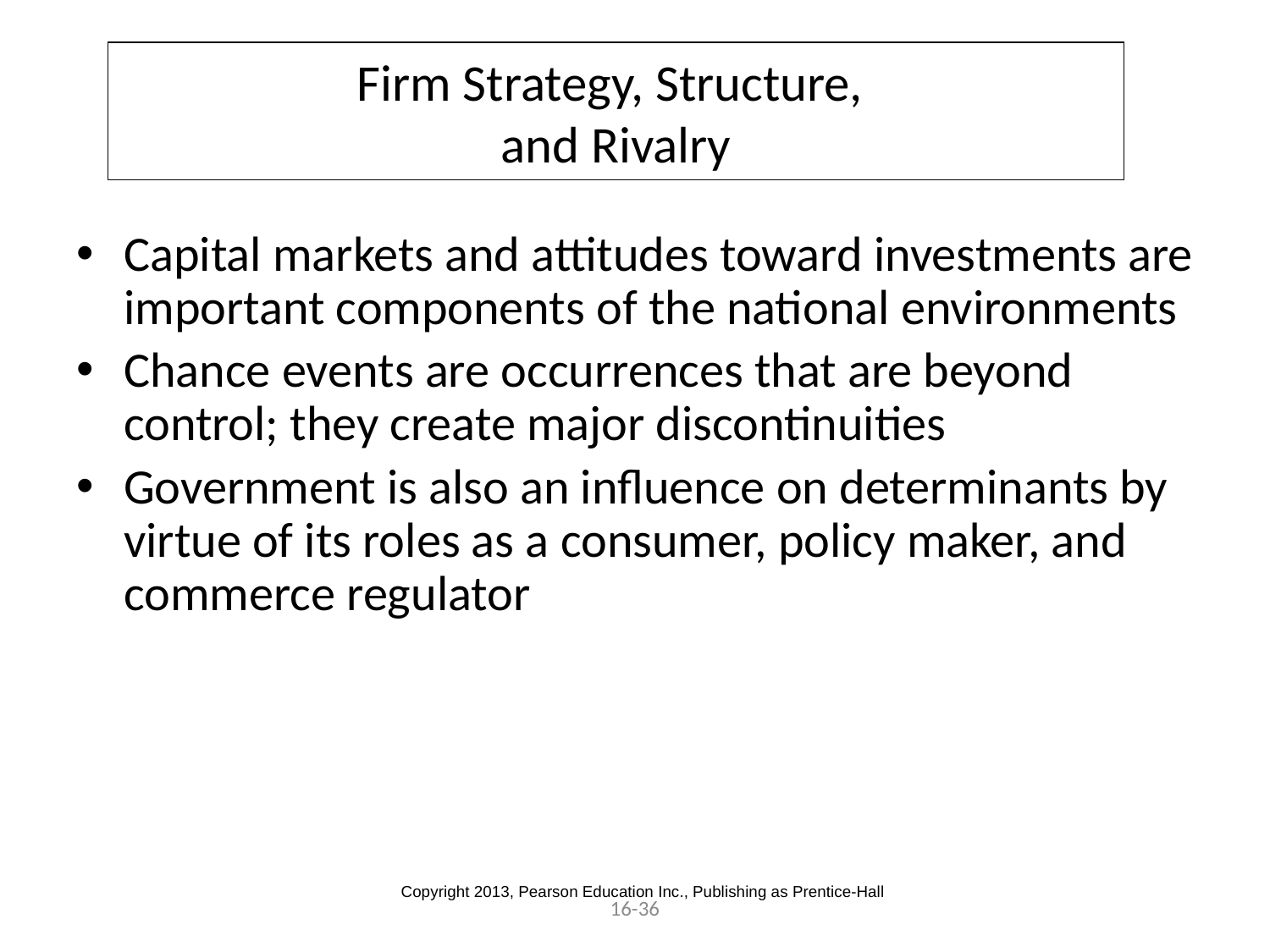

# Firm Strategy, Structure, and Rivalry
Capital markets and attitudes toward investments are important components of the national environments
Chance events are occurrences that are beyond control; they create major discontinuities
Government is also an influence on determinants by virtue of its roles as a consumer, policy maker, and commerce regulator
Copyright 2013, Pearson Education Inc., Publishing as Prentice-Hall

16-36